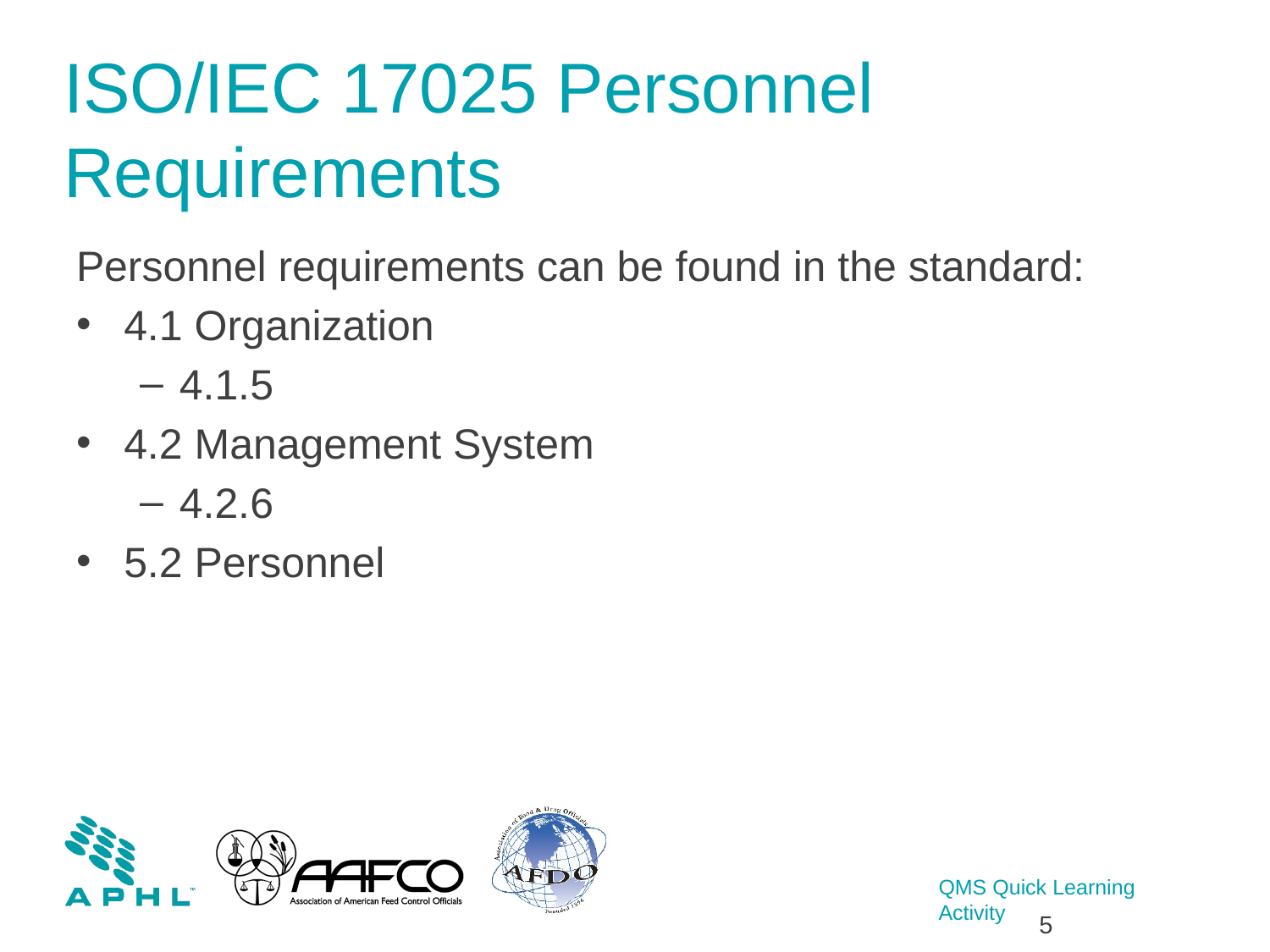

# ISO/IEC 17025 Personnel Requirements
Personnel requirements can be found in the standard:
4.1 Organization
4.1.5
4.2 Management System
4.2.6
5.2 Personnel